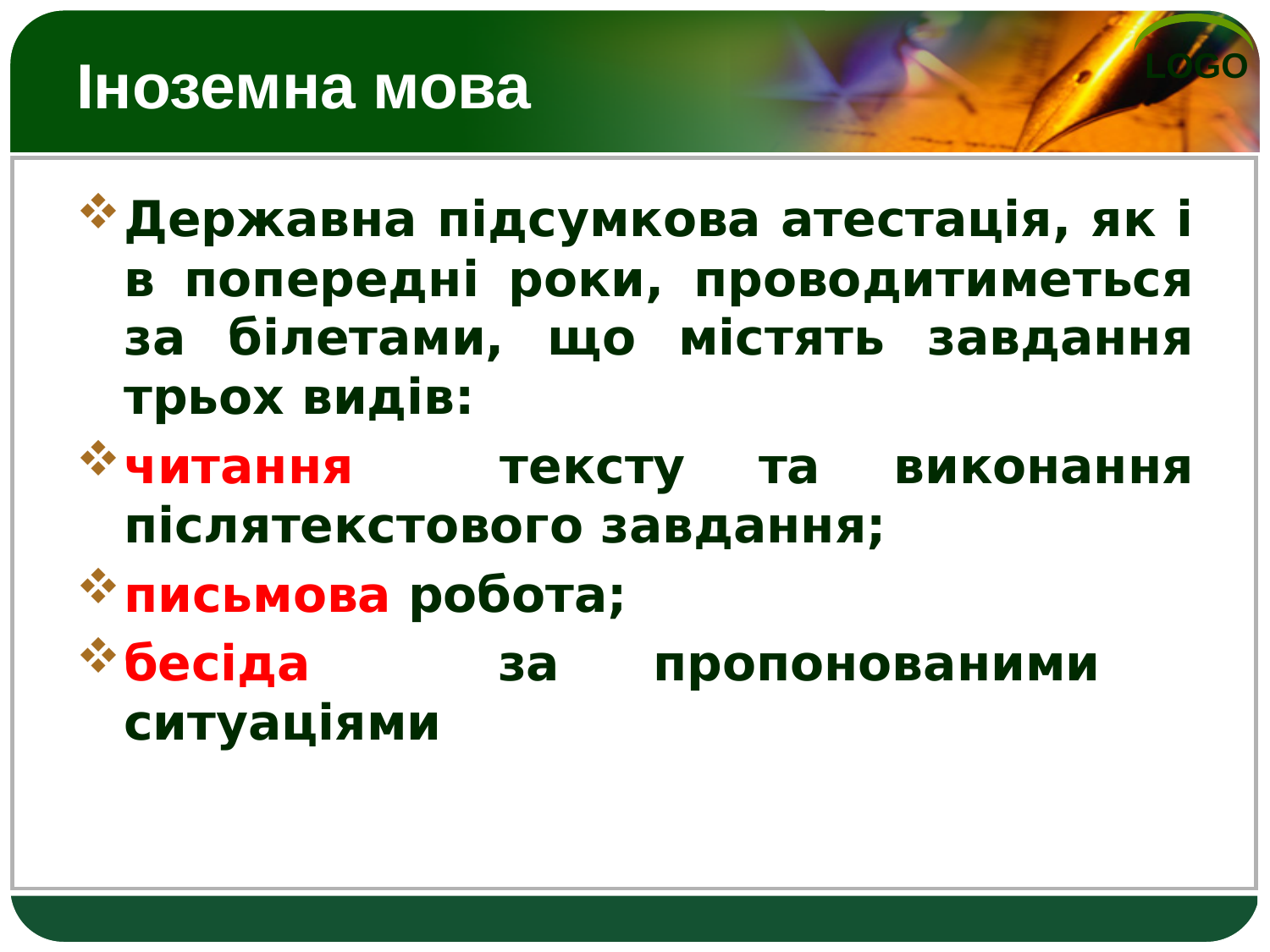

# Іноземна мова
Державна підсумкова атестація, як і в попередні роки, проводитиметься за білетами, що містять завдання трьох видів:
читання  тексту та виконання післятекстового завдання;
письмова робота;
бесіда  за пропонованими  ситуаціями